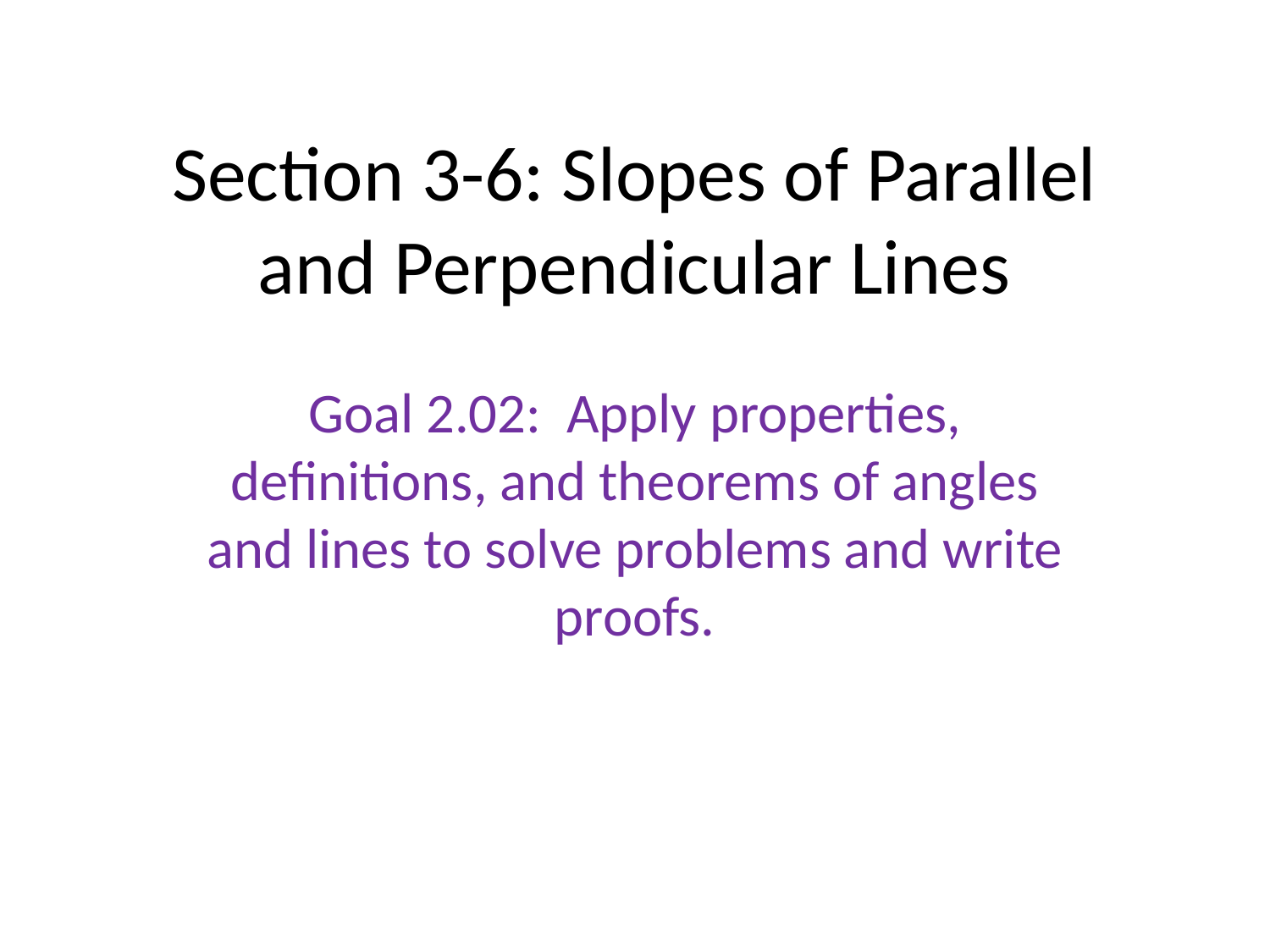

# Section 3-6: Slopes of Parallel and Perpendicular Lines
Goal 2.02:  Apply properties, definitions, and theorems of angles and lines to solve problems and write proofs.